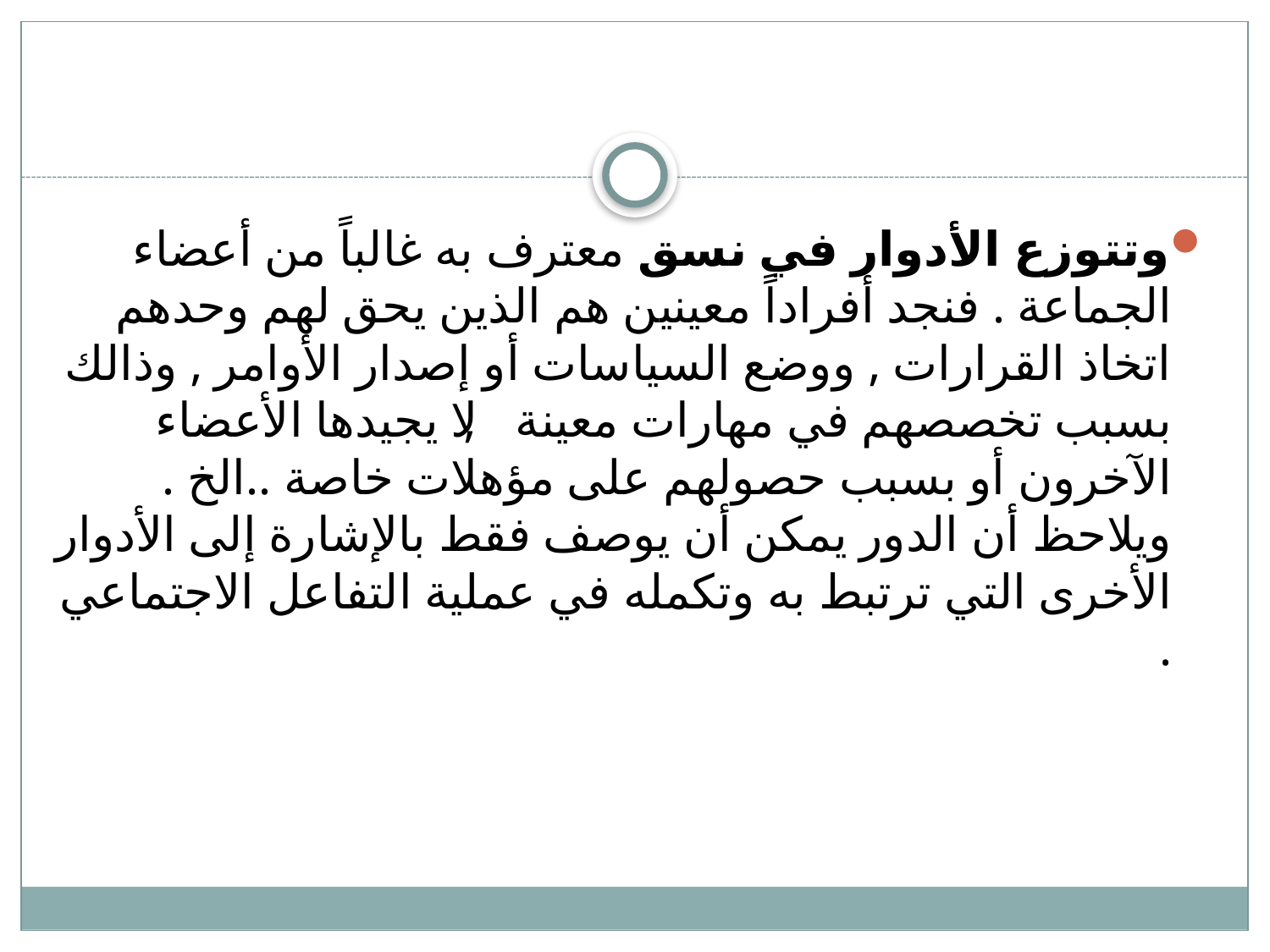

#
وتتوزع الأدوار في نسق معترف به غالباً من أعضاء الجماعة . فنجد أفراداً معينين هم الذين يحق لهم وحدهم اتخاذ القرارات , ووضع السياسات أو إصدار الأوامر , وذالك بسبب تخصصهم في مهارات معينة , لا يجيدها الأعضاء الآخرون أو بسبب حصولهم على مؤهلات خاصة ..الخ . ويلاحظ أن الدور يمكن أن يوصف فقط بالإشارة إلى الأدوار الأخرى التي ترتبط به وتكمله في عملية التفاعل الاجتماعي .